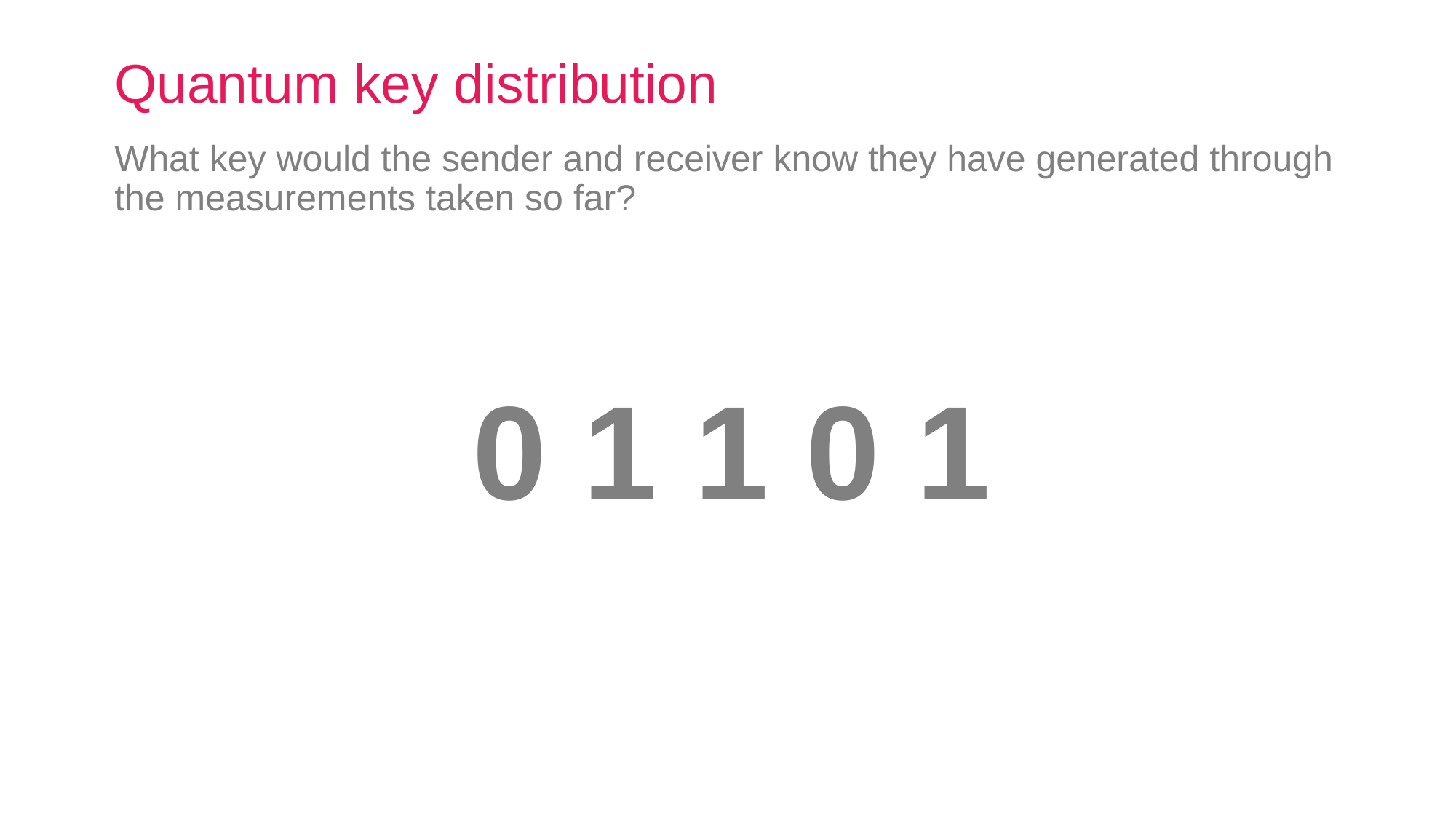

# Quantum key distribution
What key would the sender and receiver know they have generated through the measurements taken so far?
0 1 1 0 1